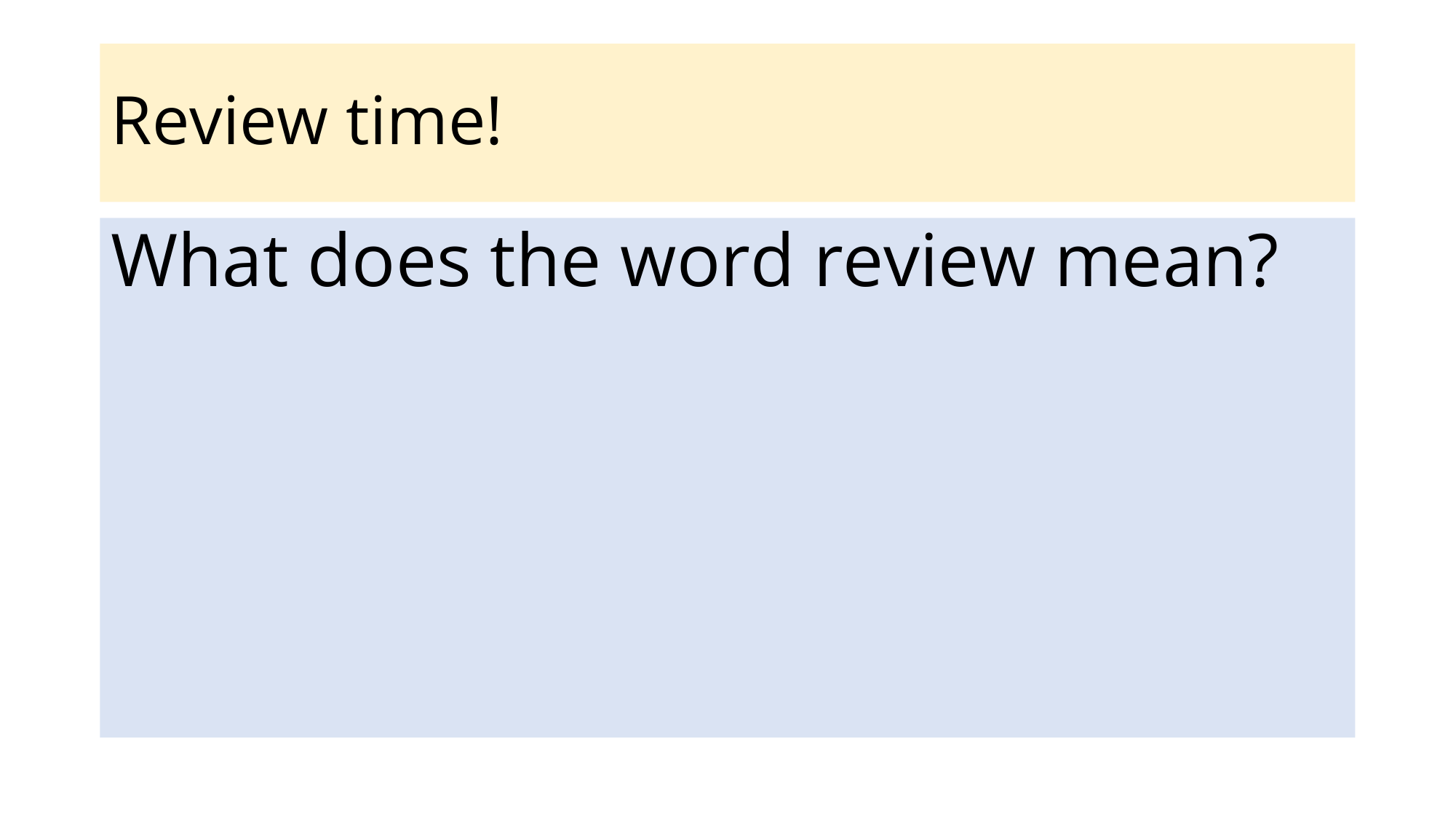

# Review time!
What does the word review mean?